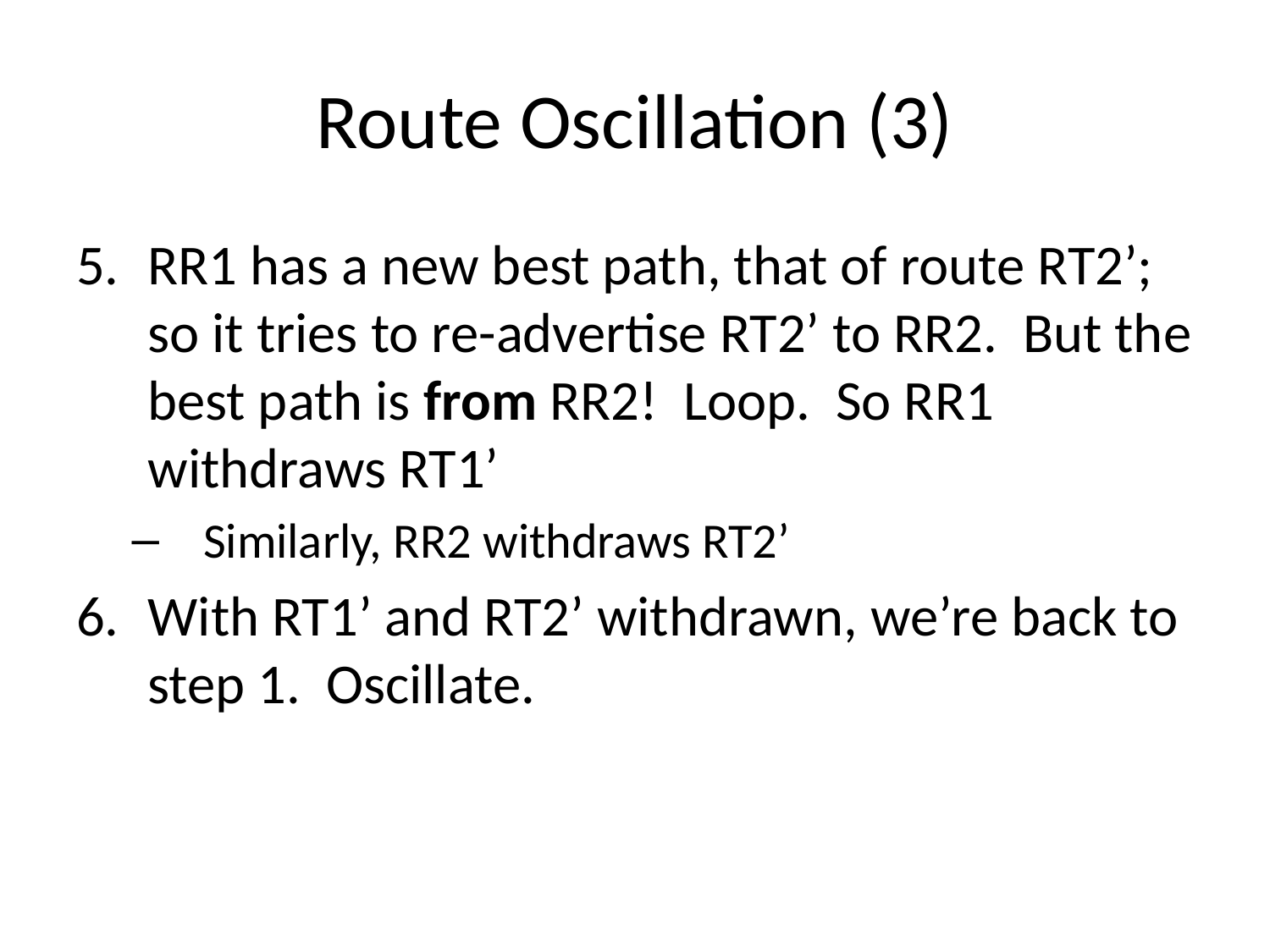

# Route Oscillation (3)
RR1 has a new best path, that of route RT2’; so it tries to re-advertise RT2’ to RR2.  But the best path is from RR2!  Loop.  So RR1 withdraws RT1’
Similarly, RR2 withdraws RT2’
With RT1’ and RT2’ withdrawn, we’re back to step 1.  Oscillate.